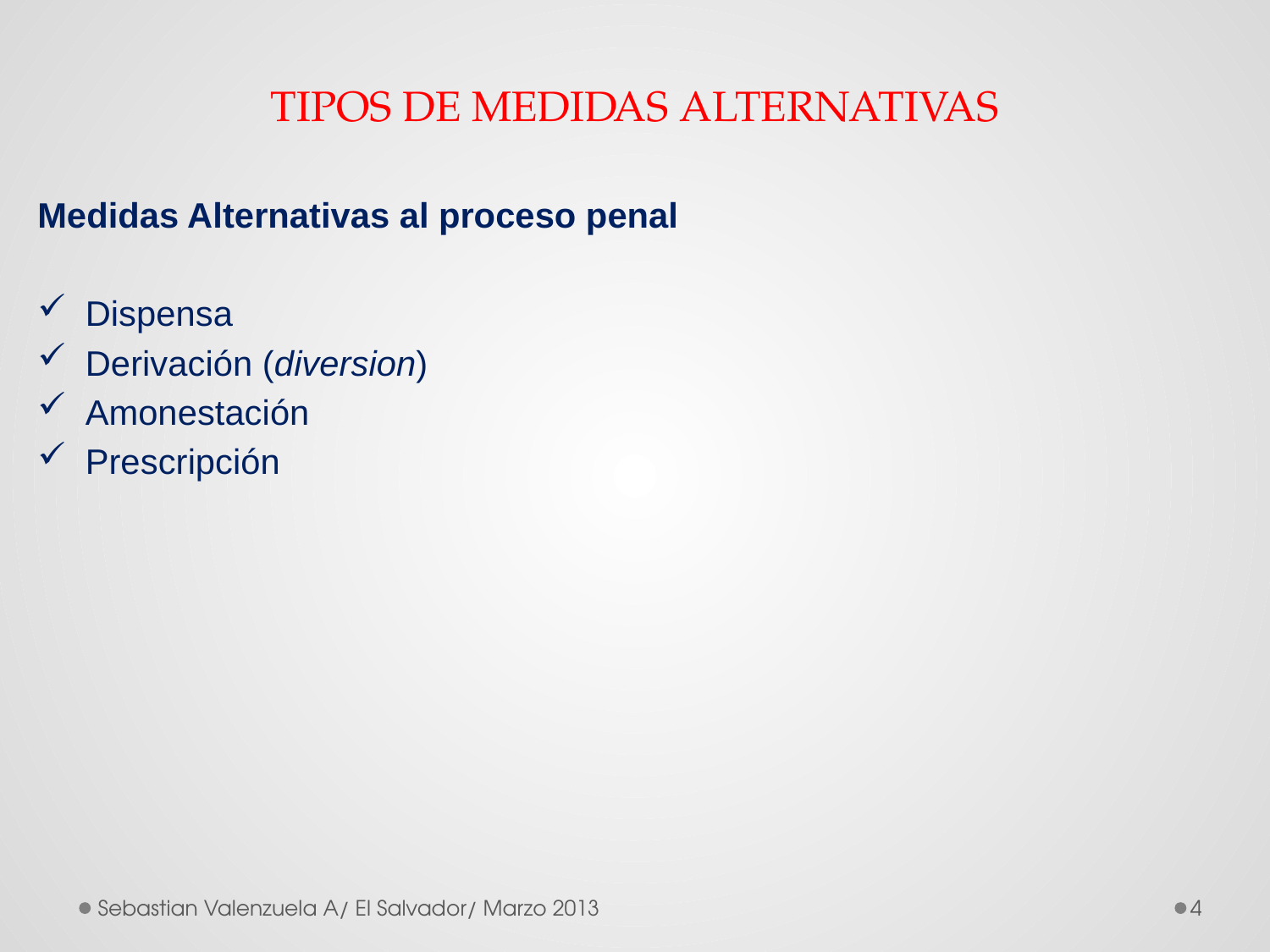

# TIPOS DE MEDIDAS ALTERNATIVAS
Medidas Alternativas al proceso penal

Dispensa
Derivación (diversion)
Amonestación
Prescripción

Sebastian Valenzuela A/ El Salvador/ Marzo 2013
4